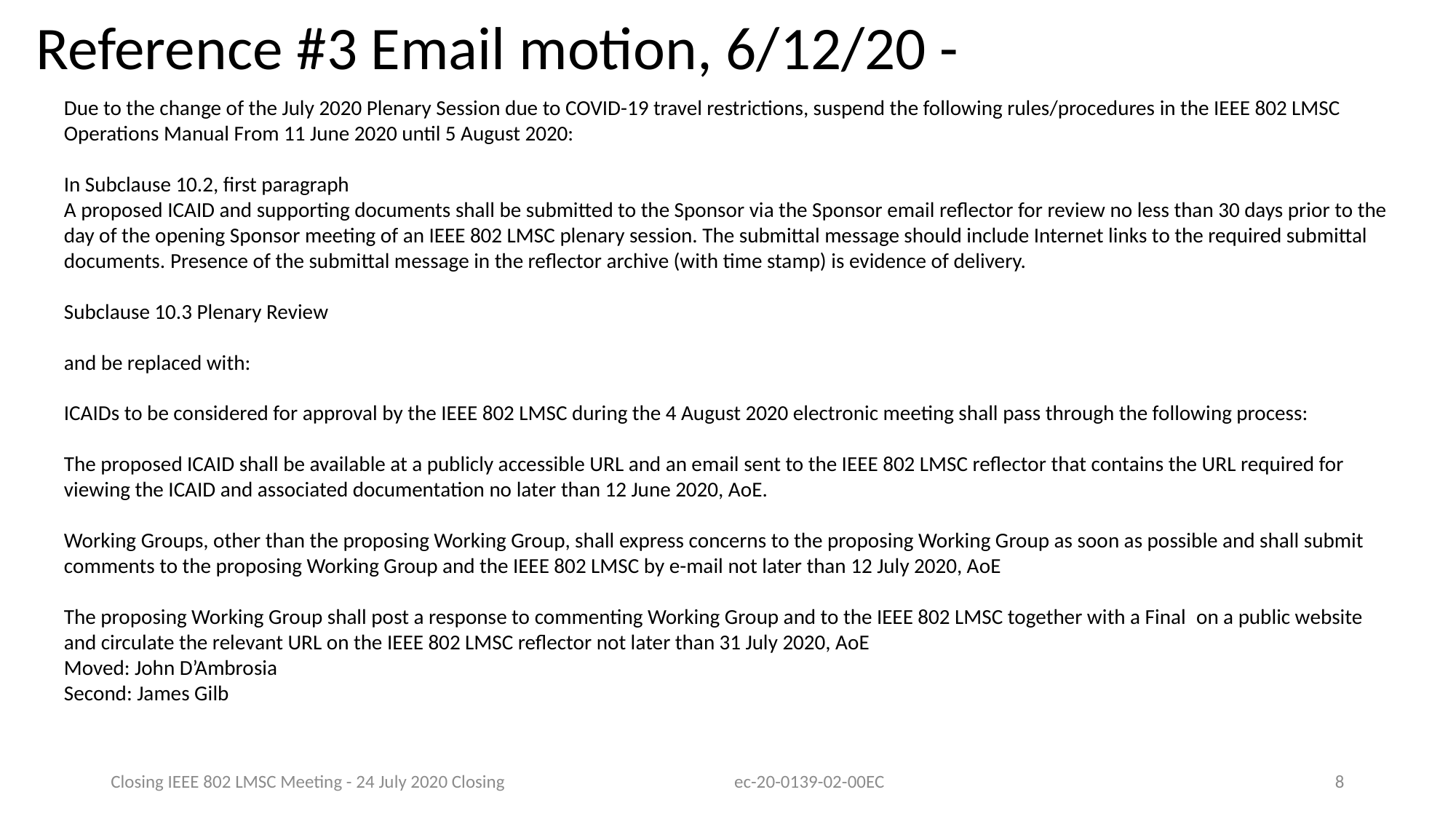

# Reference #3 Email motion, 6/12/20 -
Due to the change of the July 2020 Plenary Session due to COVID-19 travel restrictions, suspend the following rules/procedures in the IEEE 802 LMSC Operations Manual From 11 June 2020 until 5 August 2020:
In Subclause 10.2, first paragraph
A proposed ICAID and supporting documents shall be submitted to the Sponsor via the Sponsor email reflector for review no less than 30 days prior to the day of the opening Sponsor meeting of an IEEE 802 LMSC plenary session. The submittal message should include Internet links to the required submittal documents. Presence of the submittal message in the reflector archive (with time stamp) is evidence of delivery.

Subclause 10.3 Plenary Review
and be replaced with:
ICAIDs to be considered for approval by the IEEE 802 LMSC during the 4 August 2020 electronic meeting shall pass through the following process:
The proposed ICAID shall be available at a publicly accessible URL and an email sent to the IEEE 802 LMSC reflector that contains the URL required for viewing the ICAID and associated documentation no later than 12 June 2020, AoE.
Working Groups, other than the proposing Working Group, shall express concerns to the proposing Working Group as soon as possible and shall submit comments to the proposing Working Group and the IEEE 802 LMSC by e-mail not later than 12 July 2020, AoE
The proposing Working Group shall post a response to commenting Working Group and to the IEEE 802 LMSC together with a Final  on a public website and circulate the relevant URL on the IEEE 802 LMSC reflector not later than 31 July 2020, AoE
Moved: John D’Ambrosia
Second: James Gilb

Closing IEEE 802 LMSC Meeting - 24 July 2020 Closing
ec-20-0139-02-00EC
8